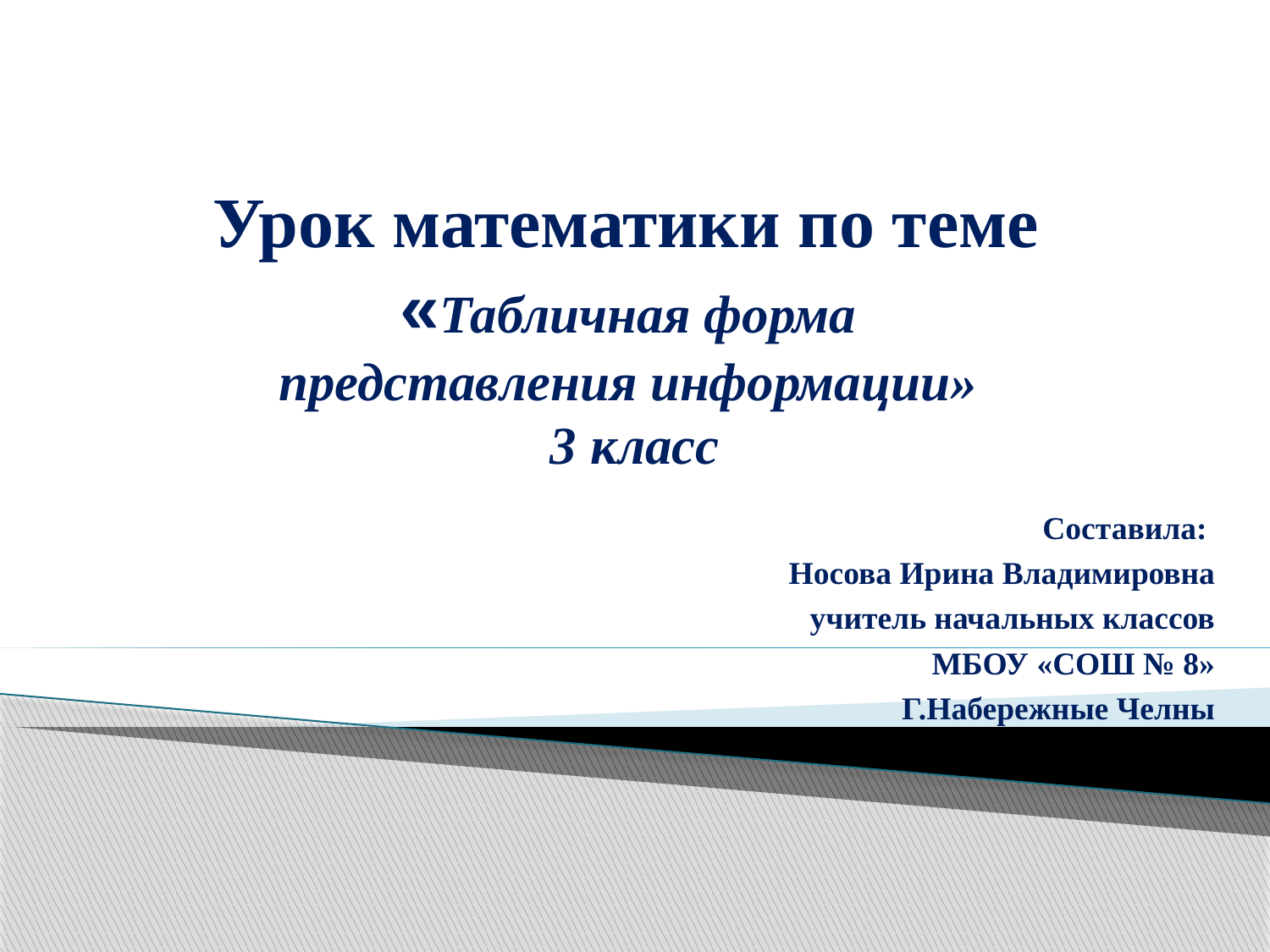

# Урок математики по теме «Табличная форма представления информации» 3 класс
Составила:
Носова Ирина Владимировна
учитель начальных классов
МБОУ «СОШ № 8»
Г.Набережные Челны